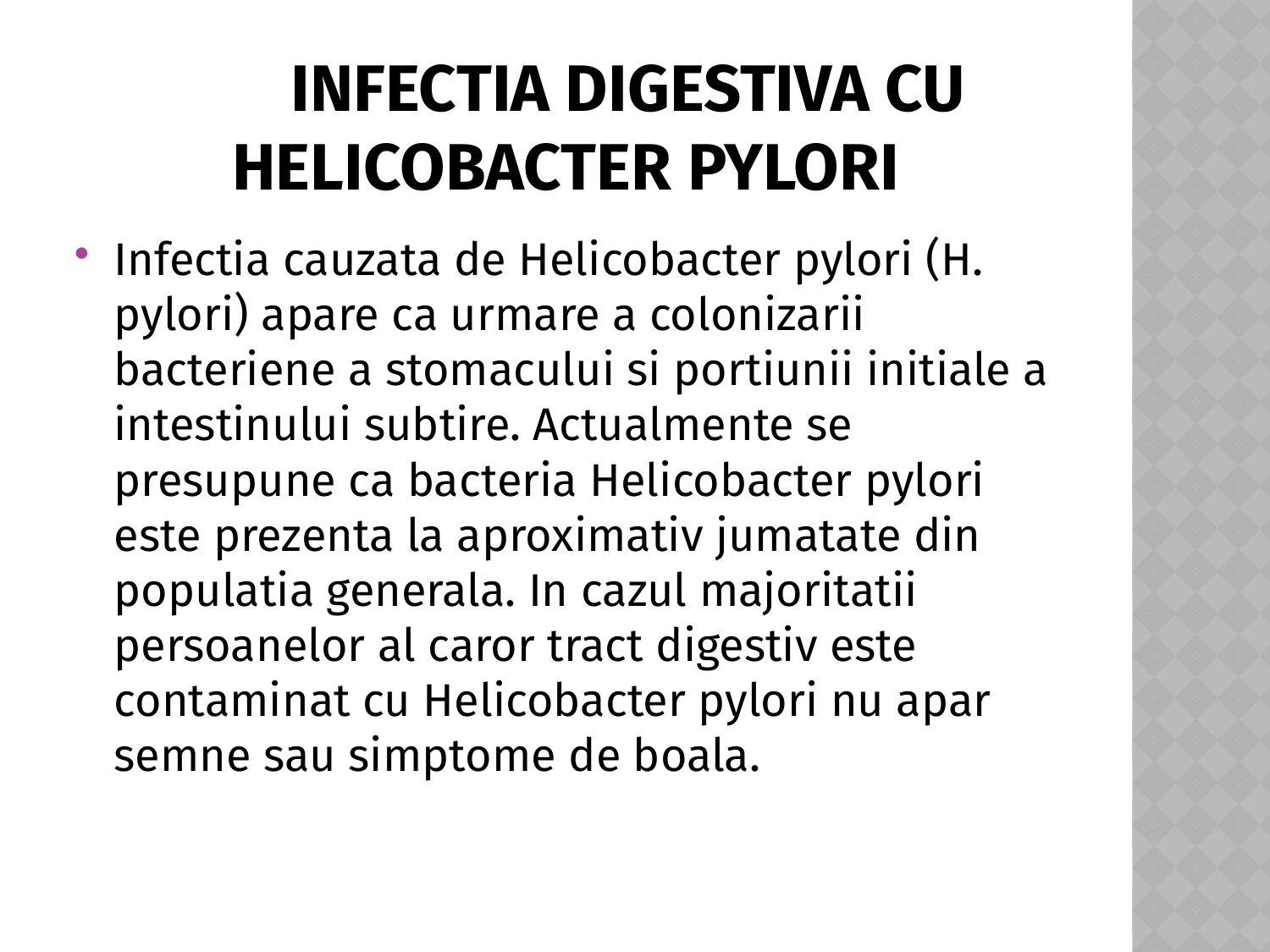

# Infectia digestiva cu Helicobacter pylori
Infectia cauzata de Helicobacter pylori (H. pylori) apare ca urmare a colonizarii bacteriene a stomacului si portiunii initiale a intestinului subtire. Actualmente se presupune ca bacteria Helicobacter pylori este prezenta la aproximativ jumatate din populatia generala. In cazul majoritatii persoanelor al caror tract digestiv este contaminat cu Helicobacter pylori nu apar semne sau simptome de boala.